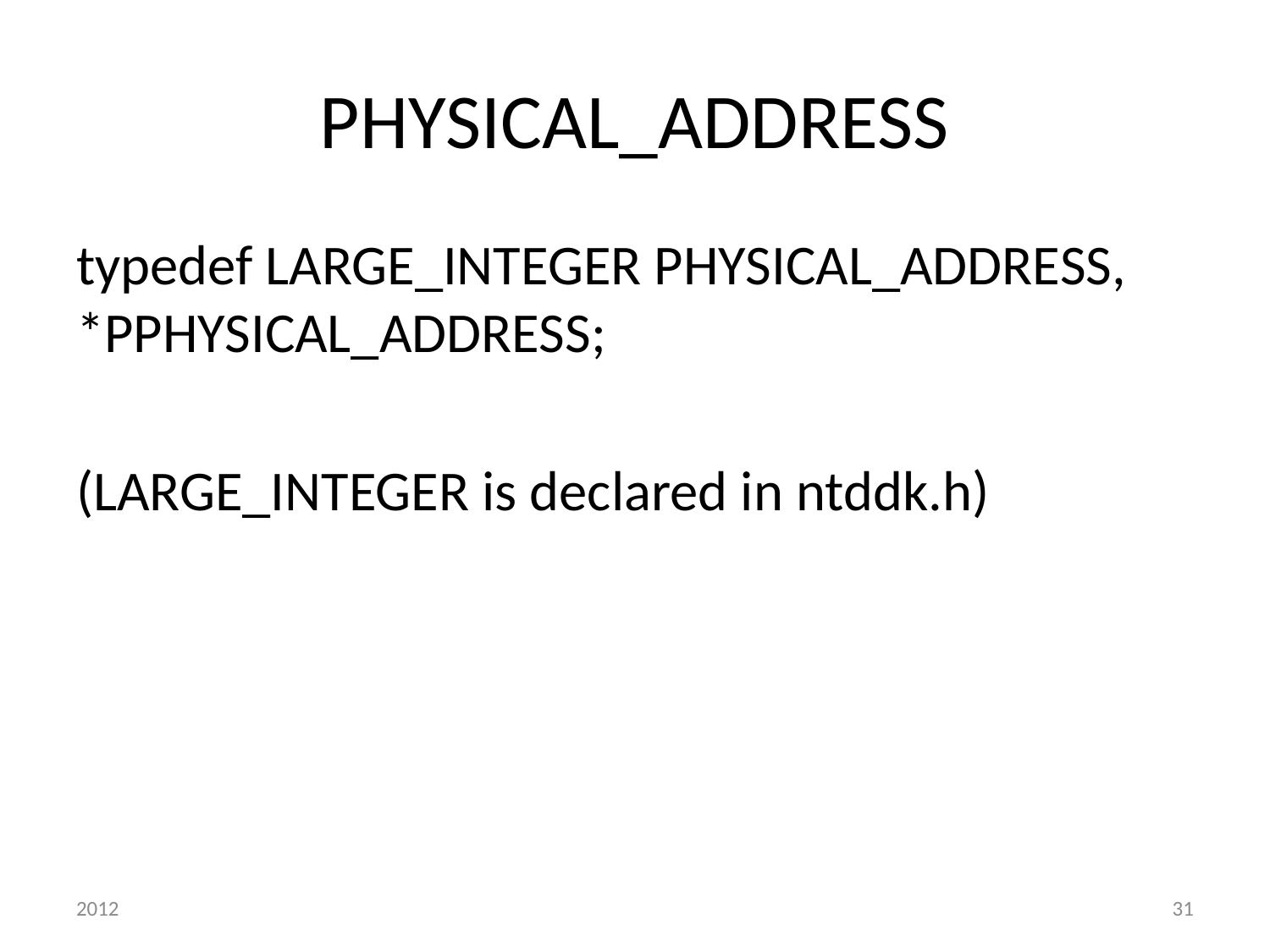

# PHYSICAL_ADDRESS
typedef LARGE_INTEGER PHYSICAL_ADDRESS, *PPHYSICAL_ADDRESS;

(LARGE_INTEGER is declared in ntddk.h)
2012

31